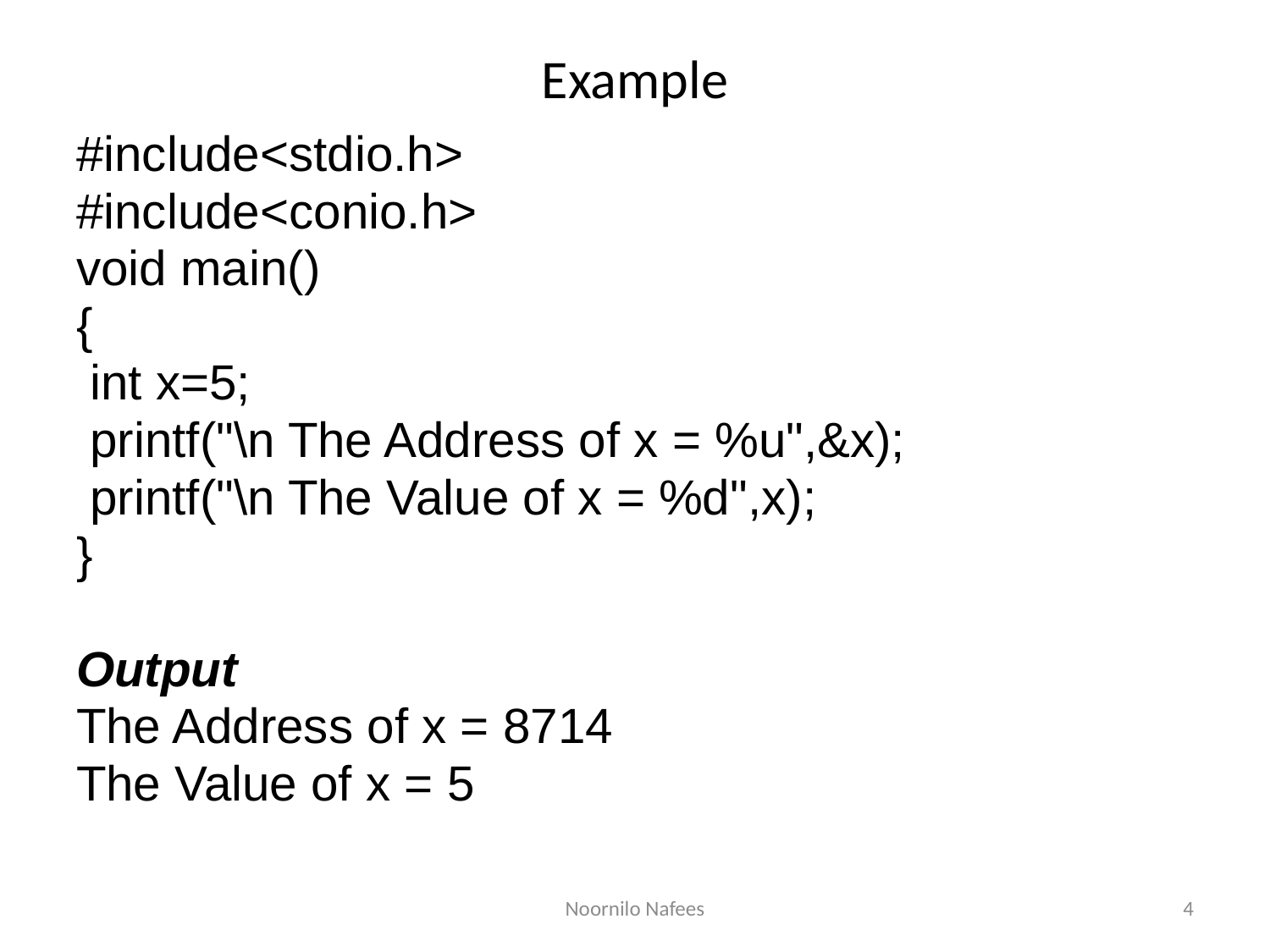

# Example
#include<stdio.h>
#include<conio.h>
void main()
{
 int x=5;
 printf("\n The Address of x = %u",&x);
 printf("\n The Value of x = %d",x);
}

Output
The Address of x = 8714
The Value of x = 5
Noornilo Nafees
4